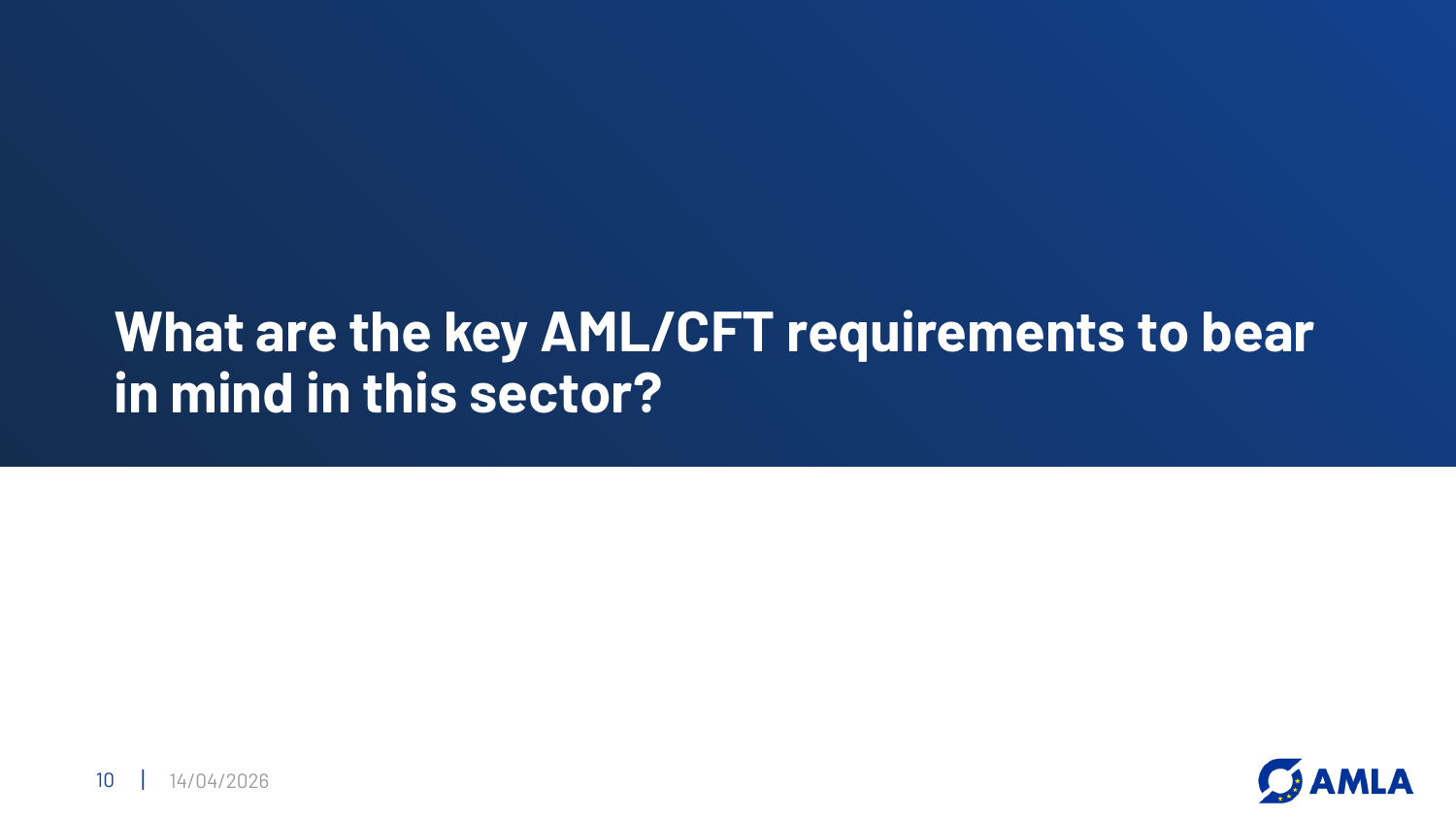

# What are the key AML/CFT requirements to bear in mind in this sector?

10
14/04/2026